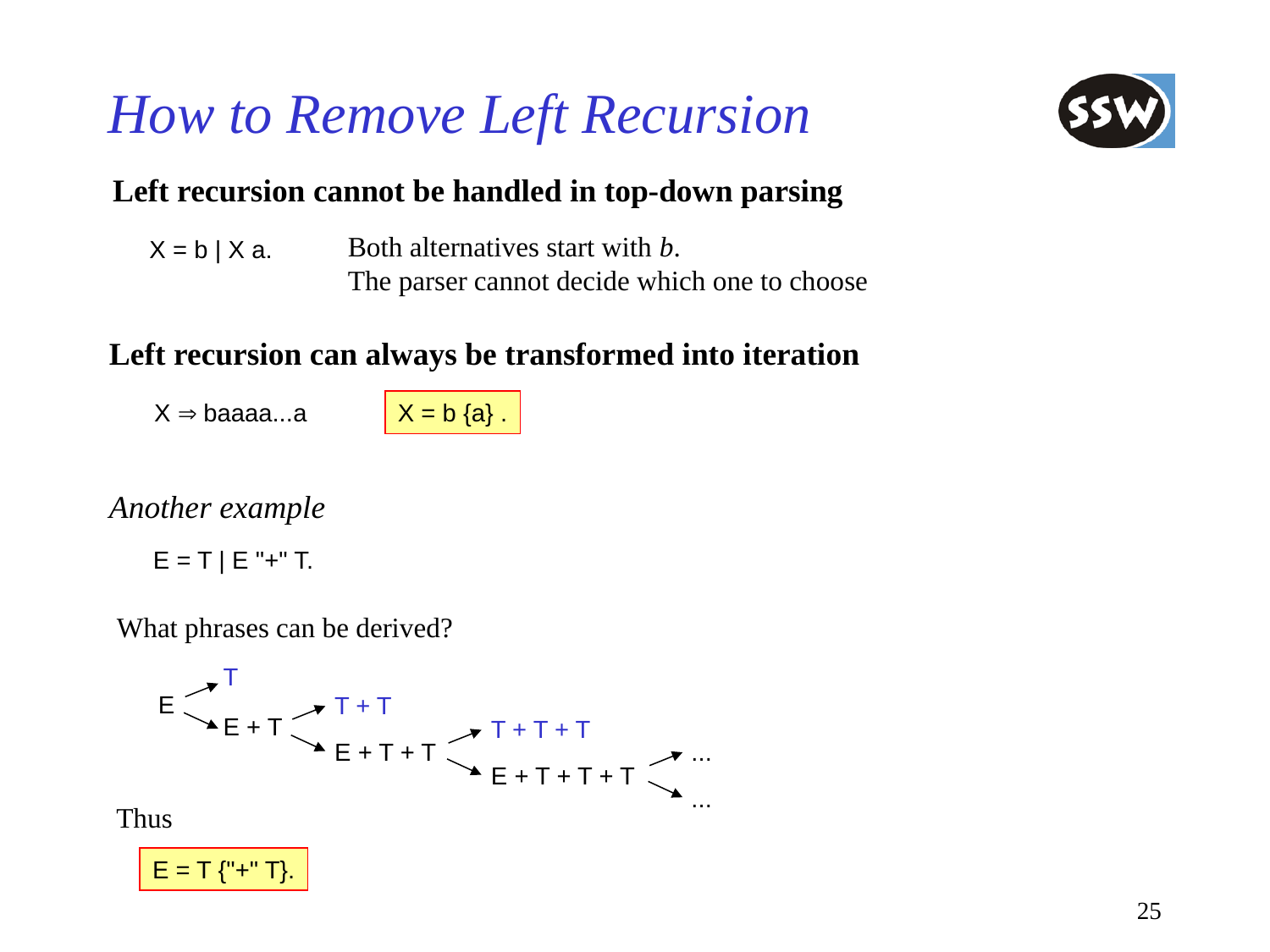

# How to Remove Left Recursion
Left recursion cannot be handled in top-down parsing
Both alternatives start with b.
The parser cannot decide which one to choose
X = b | X a.
Left recursion can always be transformed into iteration
X ⇒ baaaa...a
X = b {a} .
Another example
E = T | E "+" T.
What phrases can be derived?
T
E

T + T
E + T

T + T + T

E + T + T
...

E + T + T + T

...

Thus
E = T {"+" T}.
25